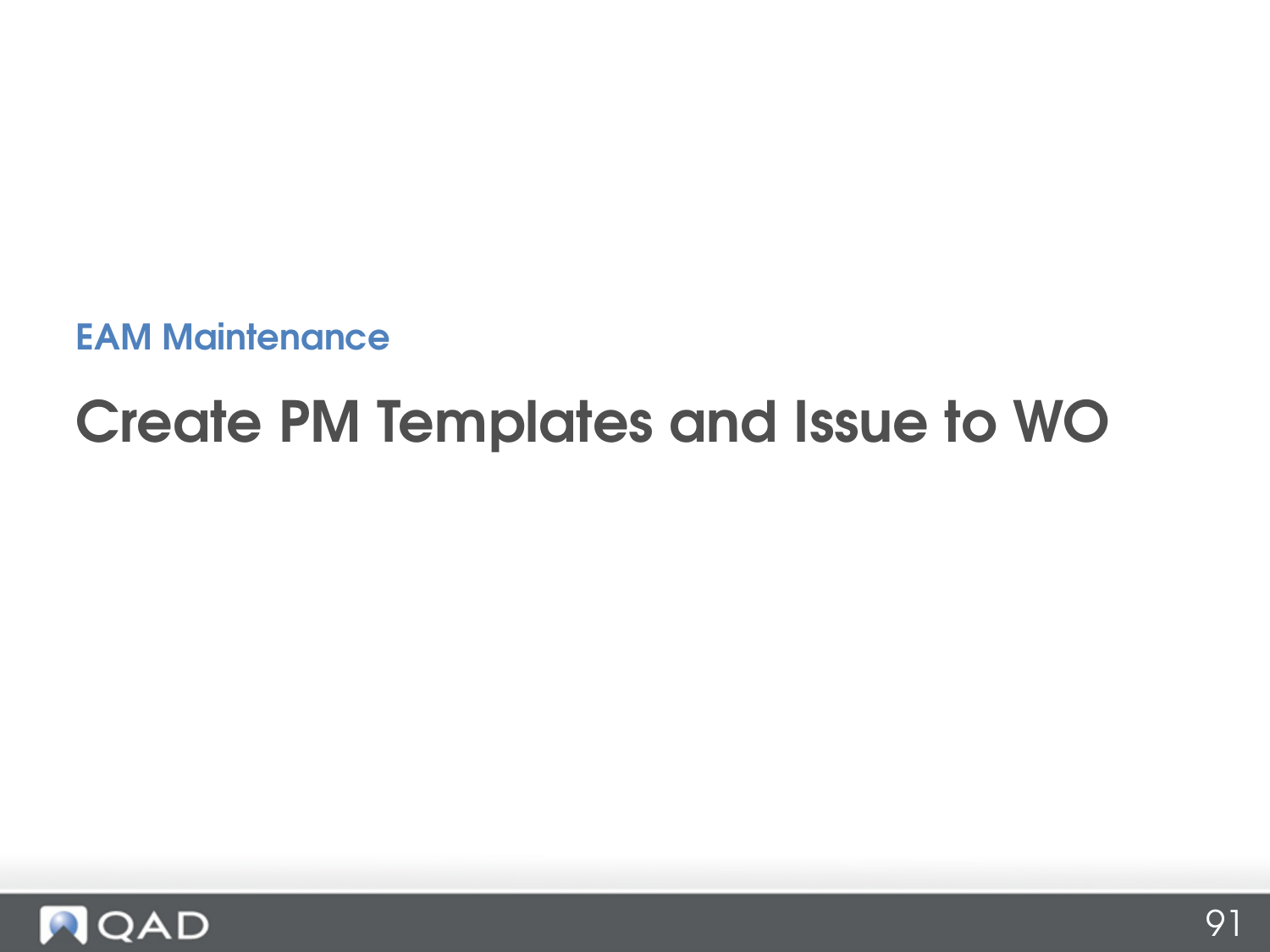

EAM Maintenance
# Create PM Templates and Issue to WO

91